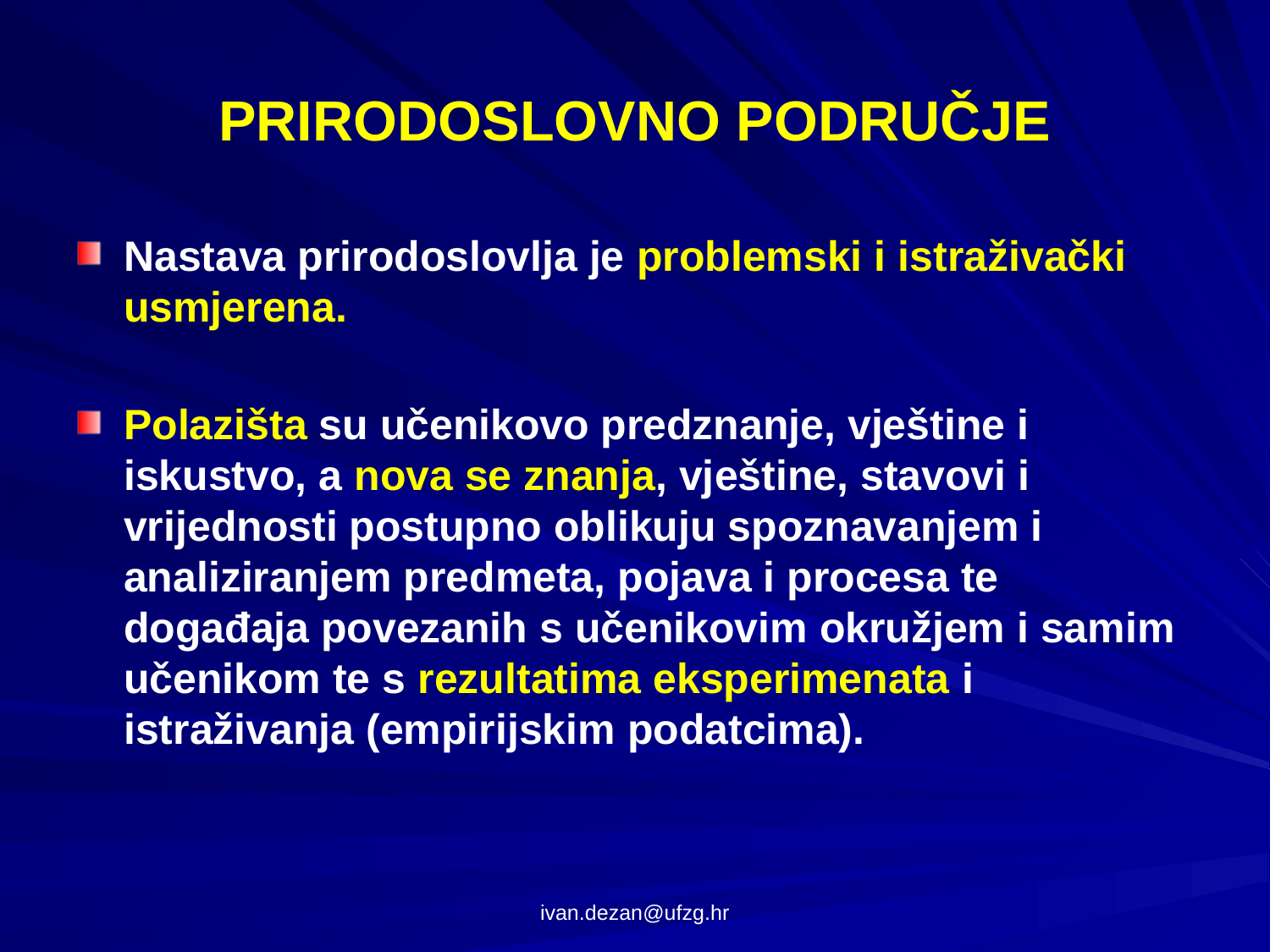

# PRIRODOSLOVNO PODRUČJE
Nastava prirodoslovlja je problemski i istraživački usmjerena.

Polazišta su učenikovo predznanje, vještine i iskustvo, a nova se znanja, vještine, stavovi i vrijednosti postupno oblikuju spoznavanjem i analiziranjem predmeta, pojava i procesa te događaja povezanih s učenikovim okružjem i samim učenikom te s rezultatima eksperimenata i istraživanja (empirijskim podatcima).
ivan.dezan@ufzg.hr